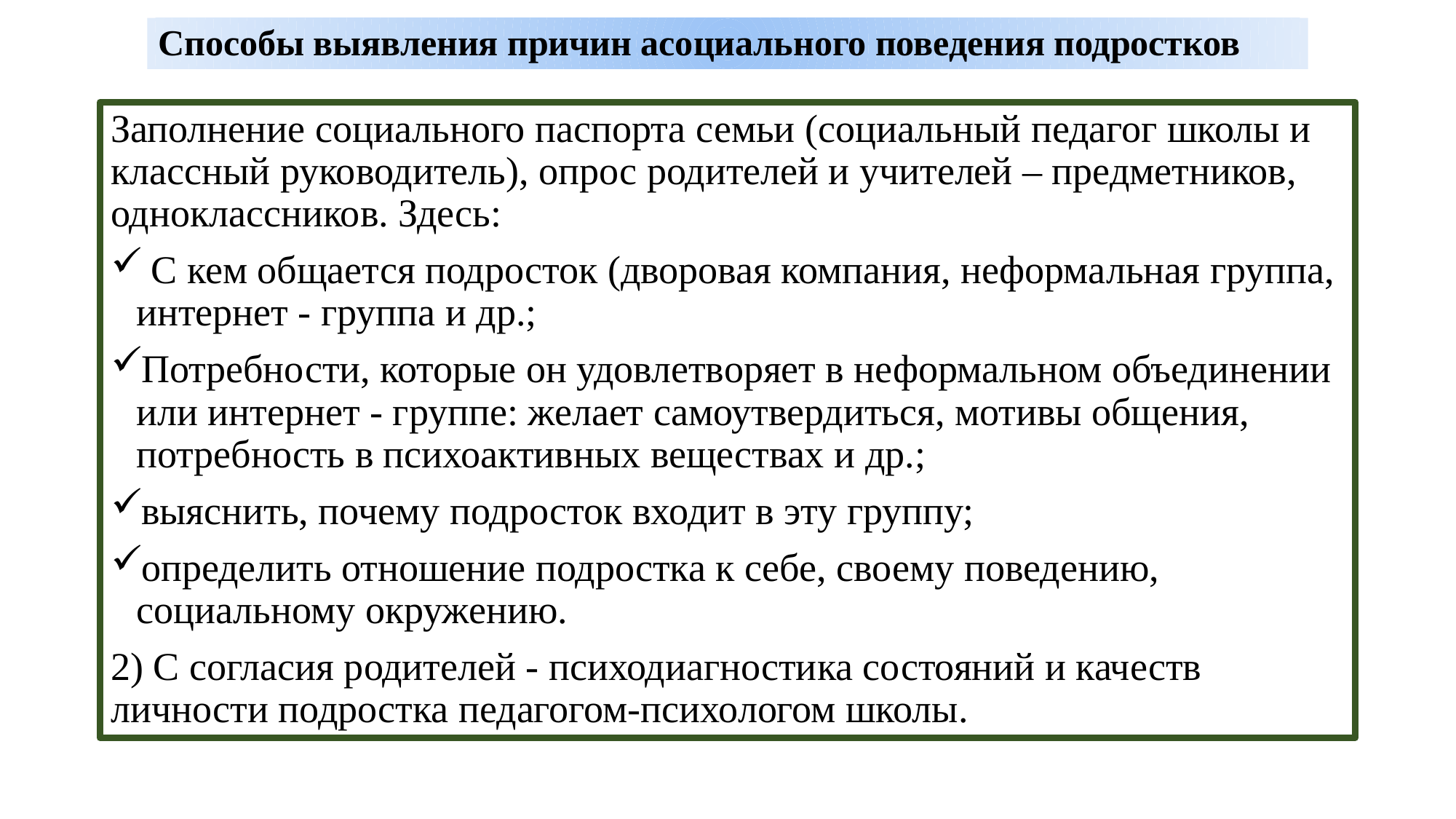

# Способы выявления причин асоциального поведения подростков
Заполнение социального паспорта семьи (социальный педагог школы и классный руководитель), опрос родителей и учителей – предметников, одноклассников. Здесь:
 С кем общается подросток (дворовая компания, неформальная группа, интернет - группа и др.;
Потребности, которые он удовлетворяет в неформальном объединении или интернет - группе: желает самоутвердиться, мотивы общения, потребность в психоактивных веществах и др.;
выяснить, почему подросток входит в эту группу;
определить отношение подростка к себе, своему поведению, социальному окружению.
2) С согласия родителей - психодиагностика состояний и качеств личности подростка педагогом-психологом школы.